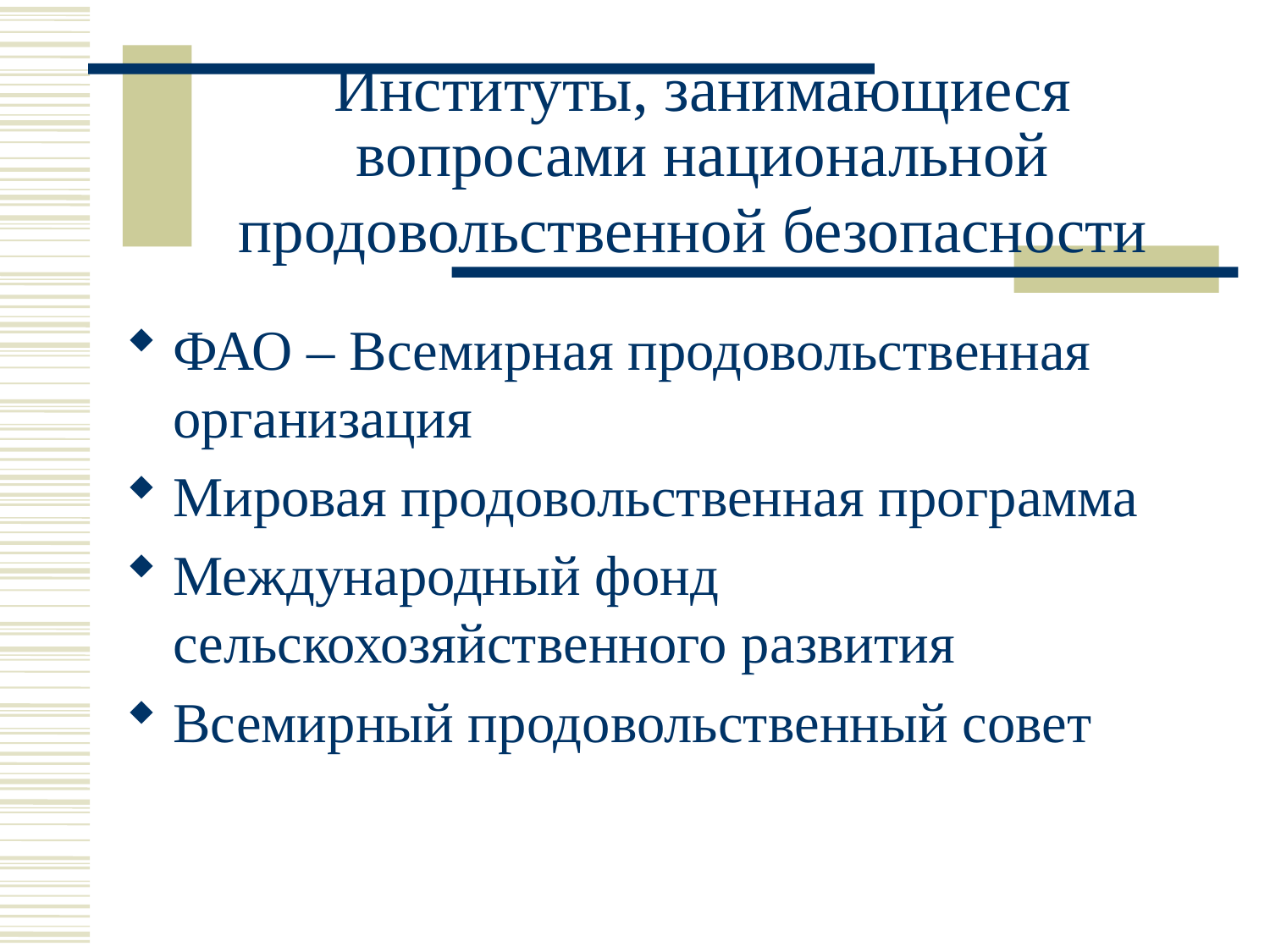

# Институты, занимающиеся вопросами национальной продовольственной безопасности
ФАО – Всемирная продовольственная организация
Мировая продовольственная программа
Международный фонд сельскохозяйственного развития
Всемирный продовольственный совет